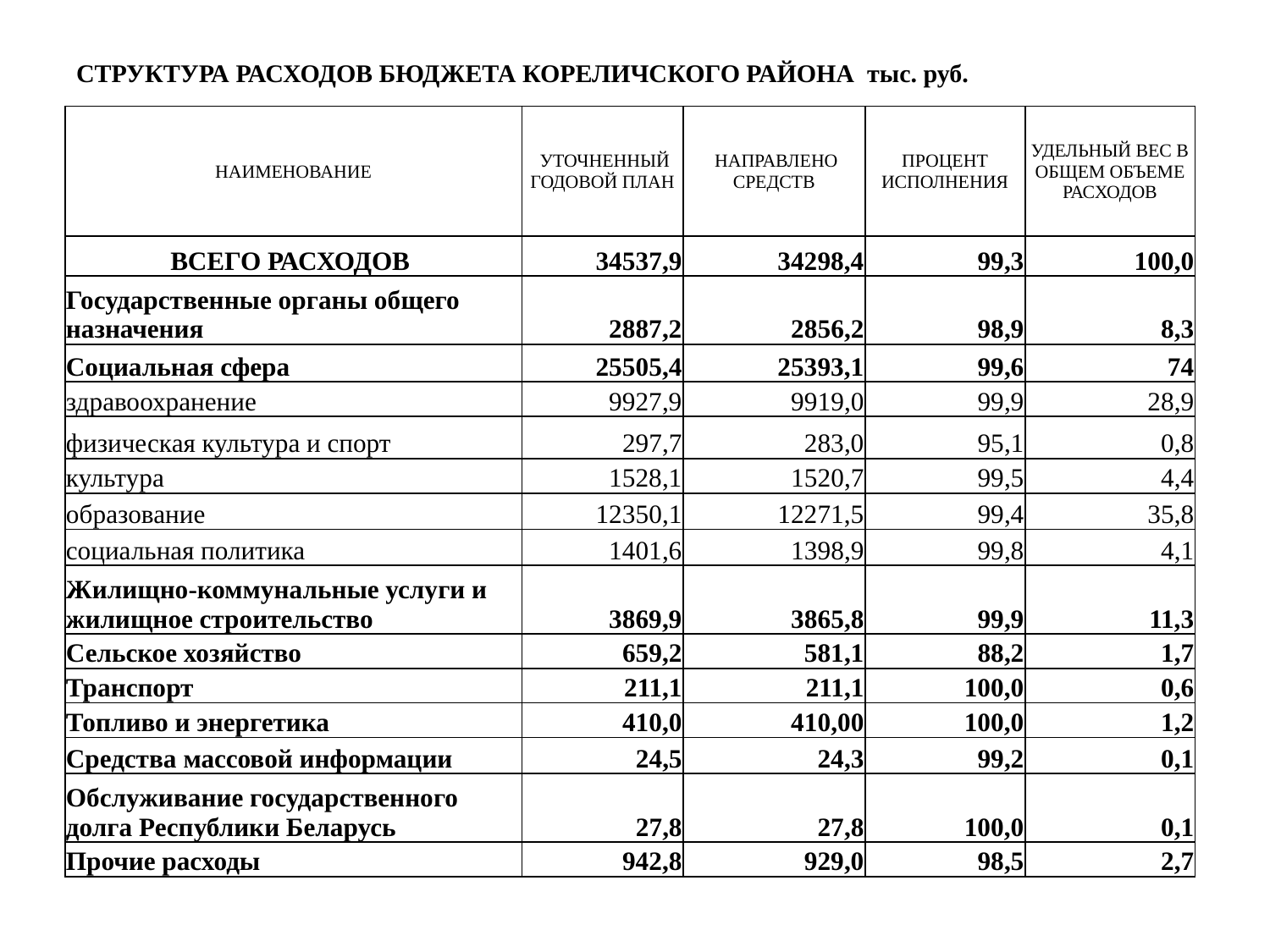

# СТРУКТУРА РАСХОДОВ БЮДЖЕТА КОРЕЛИЧСКОГО РАЙОНА  тыс. руб.
| НАИМЕНОВАНИЕ | УТОЧНЕННЫЙ ГОДОВОЙ ПЛАН | НАПРАВЛЕНО СРЕДСТВ | ПРОЦЕНТ ИСПОЛНЕНИЯ | УДЕЛЬНЫЙ ВЕС В ОБЩЕМ ОБЪЕМЕ РАСХОДОВ |
| --- | --- | --- | --- | --- |
| ВСЕГО РАСХОДОВ | 34537,9 | 34298,4 | 99,3 | 100,0 |
| Государственные органы общего назначения | 2887,2 | 2856,2 | 98,9 | 8,3 |
| Социальная сфера | 25505,4 | 25393,1 | 99,6 | 74 |
| здравоохранение | 9927,9 | 9919,0 | 99,9 | 28,9 |
| физическая культура и спорт | 297,7 | 283,0 | 95,1 | 0,8 |
| культура | 1528,1 | 1520,7 | 99,5 | 4,4 |
| образование | 12350,1 | 12271,5 | 99,4 | 35,8 |
| социальная политика | 1401,6 | 1398,9 | 99,8 | 4,1 |
| Жилищно-коммунальные услуги и жилищное строительство | 3869,9 | 3865,8 | 99,9 | 11,3 |
| Сельское хозяйство | 659,2 | 581,1 | 88,2 | 1,7 |
| Транспорт | 211,1 | 211,1 | 100,0 | 0,6 |
| Топливо и энергетика | 410,0 | 410,00 | 100,0 | 1,2 |
| Средства массовой информации | 24,5 | 24,3 | 99,2 | 0,1 |
| Обслуживание государственного долга Республики Беларусь | 27,8 | 27,8 | 100,0 | 0,1 |
| Прочие расходы | 942,8 | 929,0 | 98,5 | 2,7 |